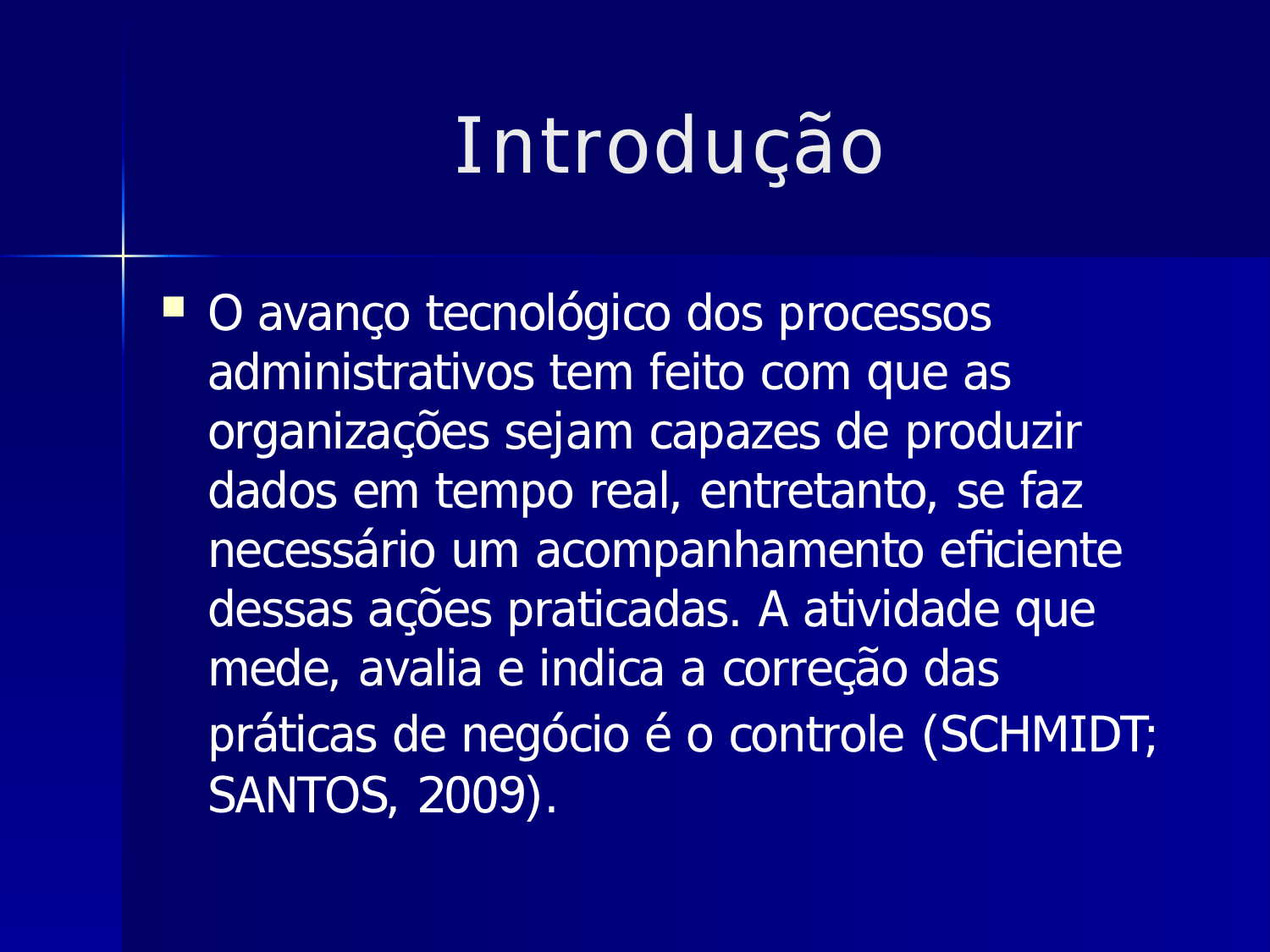

# Introdução
O avanço tecnológico dos processos administrativos tem feito com que as organizações sejam capazes de produzir dados em tempo real, entretanto, se faz necessário um acompanhamento eficiente dessas ações praticadas. A atividade que mede, avalia e indica a correção das práticas de negócio é o controle (SCHMIDT; SANTOS, 2009).